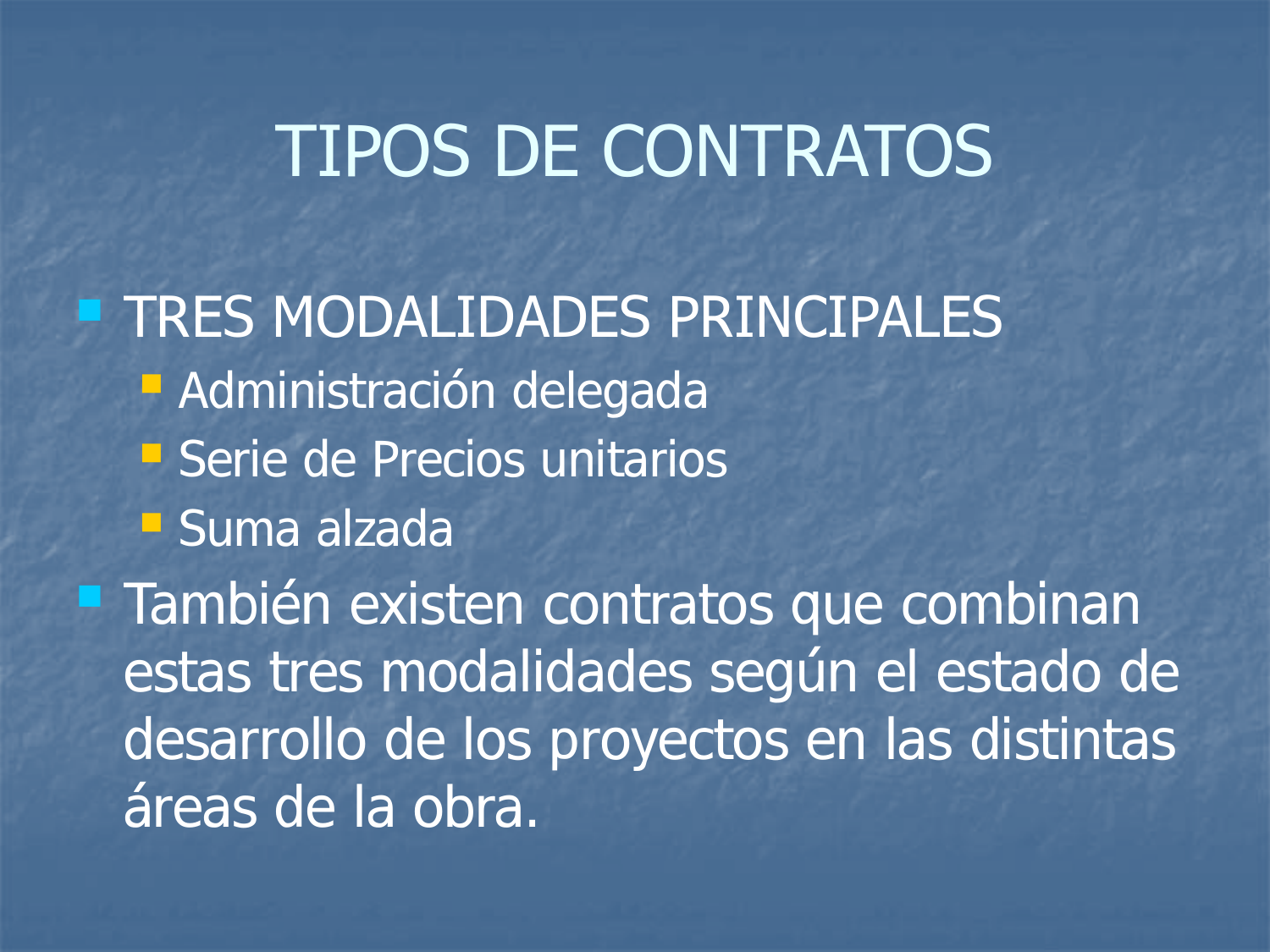

# TIPOS DE CONTRATOS
TRES MODALIDADES PRINCIPALES
Administración delegada
Serie de Precios unitarios
Suma alzada
También existen contratos que combinan estas tres modalidades según el estado de desarrollo de los proyectos en las distintas áreas de la obra.